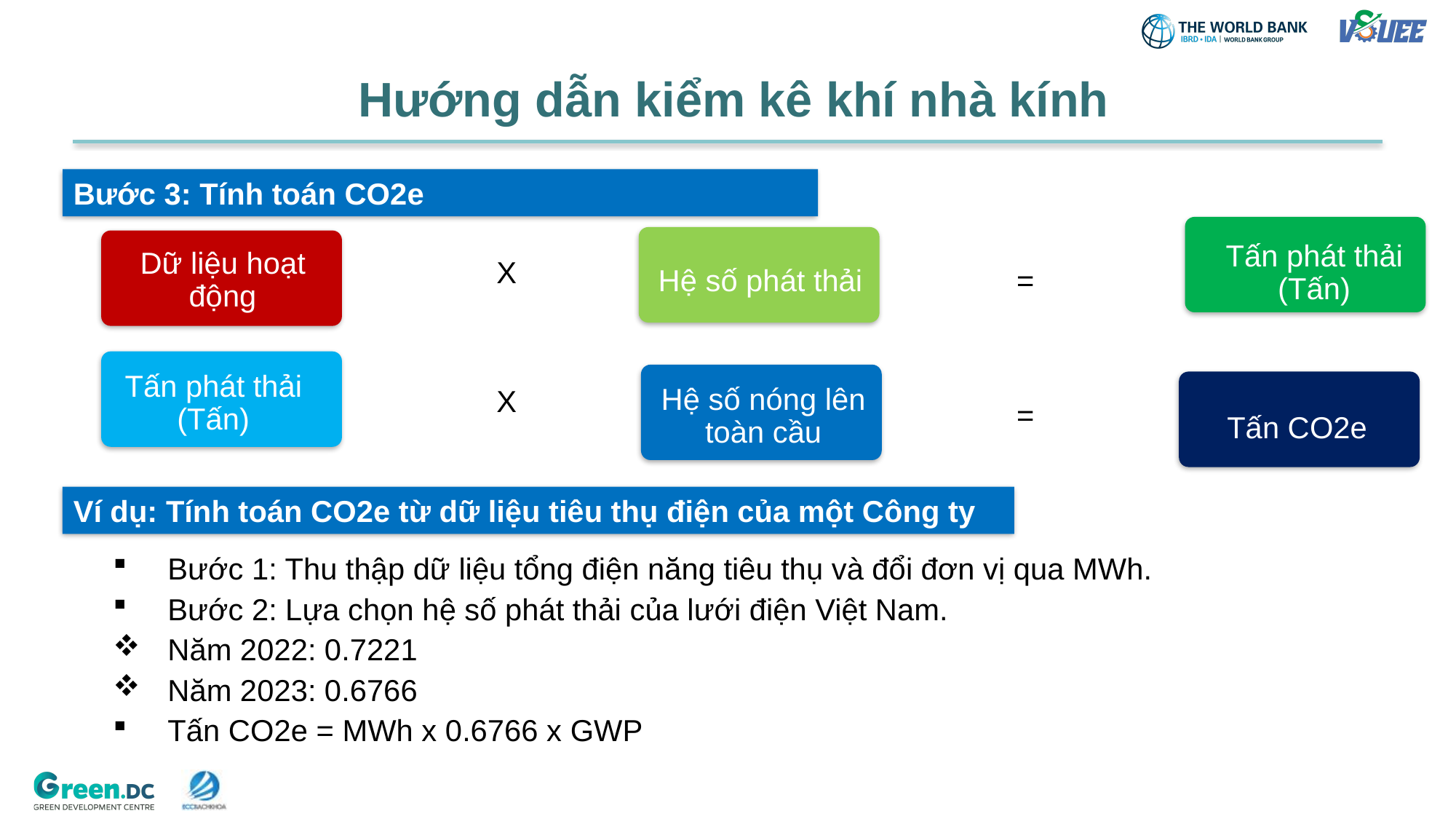

# Hướng dẫn kiểm kê khí nhà kính
Bước 3: Tính toán CO2e

Tấn phát thải (Tấn)
2. X

Dữ liệu hoạt động
2. =
Hệ số phát thải

2. X
Tấn phát thải (Tấn)

Hệ số nóng lên toàn cầu
2. =

Tấn CO2e
Ví dụ: Tính toán CO2e từ dữ liệu tiêu thụ điện của một Công ty
Bước 1: Thu thập dữ liệu tổng điện năng tiêu thụ và đổi đơn vị qua MWh.
Bước 2: Lựa chọn hệ số phát thải của lưới điện Việt Nam.
Năm 2022: 0.7221
Năm 2023: 0.6766
Tấn CO2e = MWh x 0.6766 x GWP